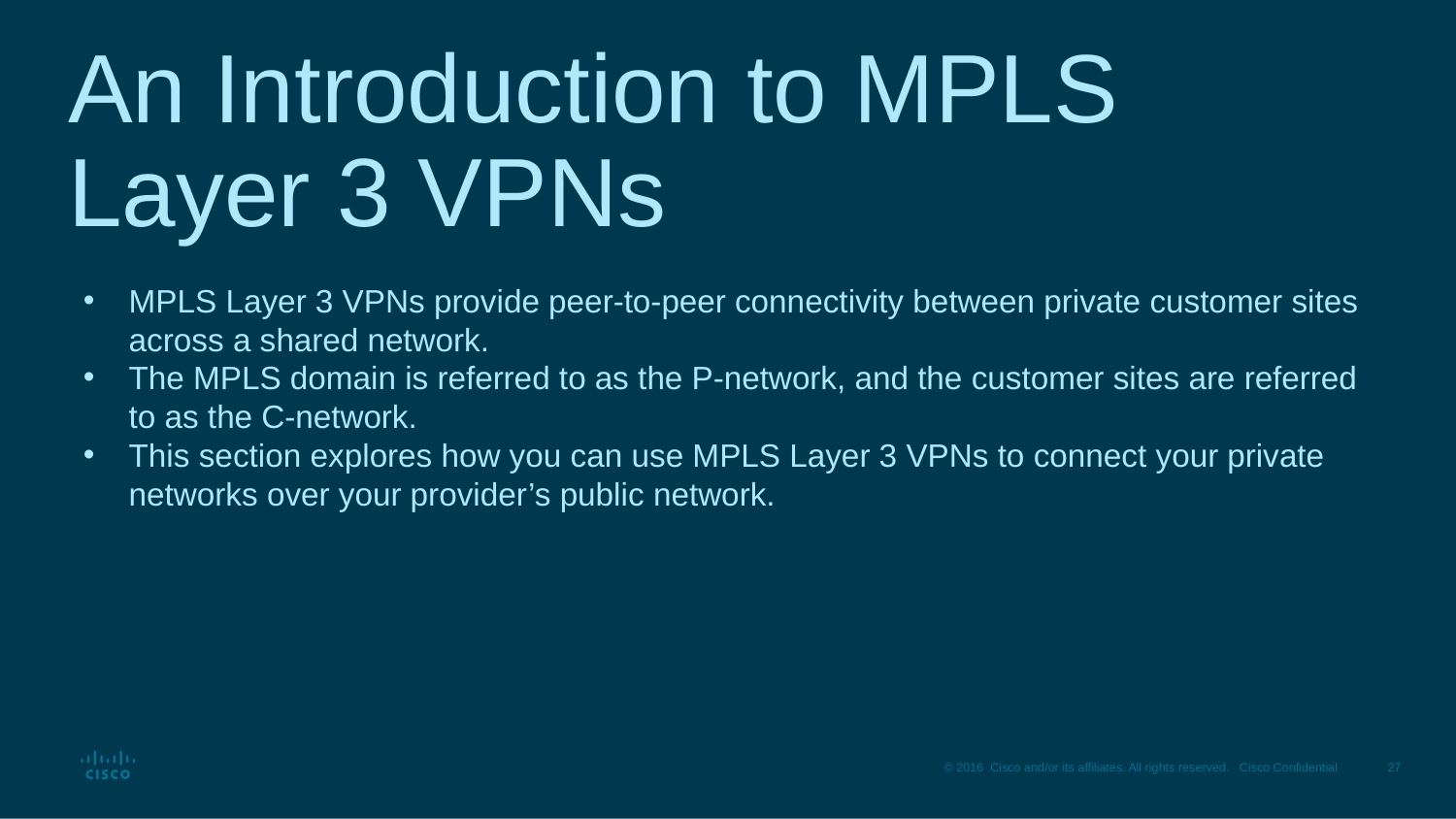

# An Introduction to MPLS Layer 3 VPNs
MPLS Layer 3 VPNs provide peer-to-peer connectivity between private customer sites across a shared network.
The MPLS domain is referred to as the P-network, and the customer sites are referred to as the C-network.
This section explores how you can use MPLS Layer 3 VPNs to connect your private networks over your provider’s public network.